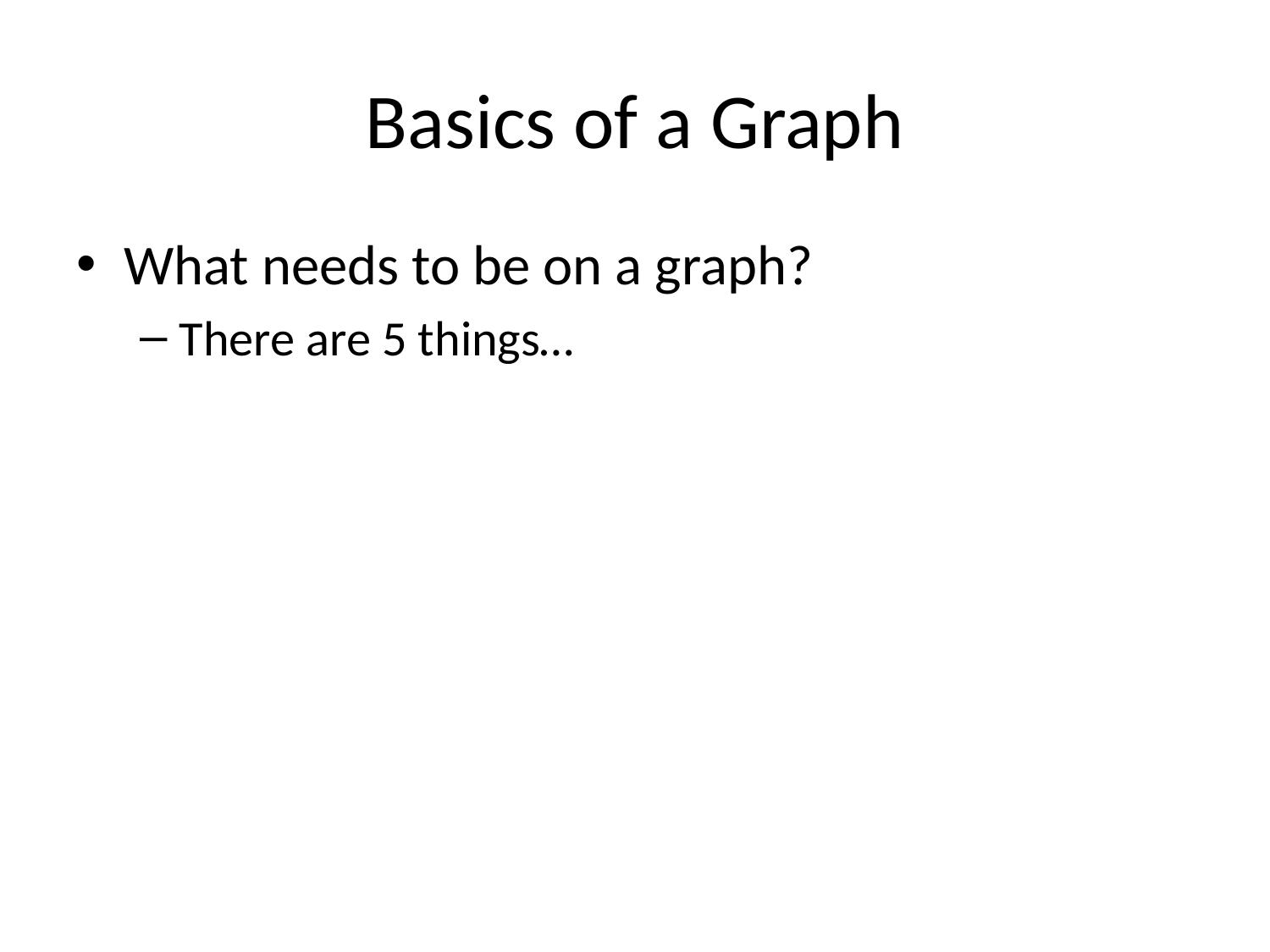

# Basics of a Graph
What needs to be on a graph?
There are 5 things…